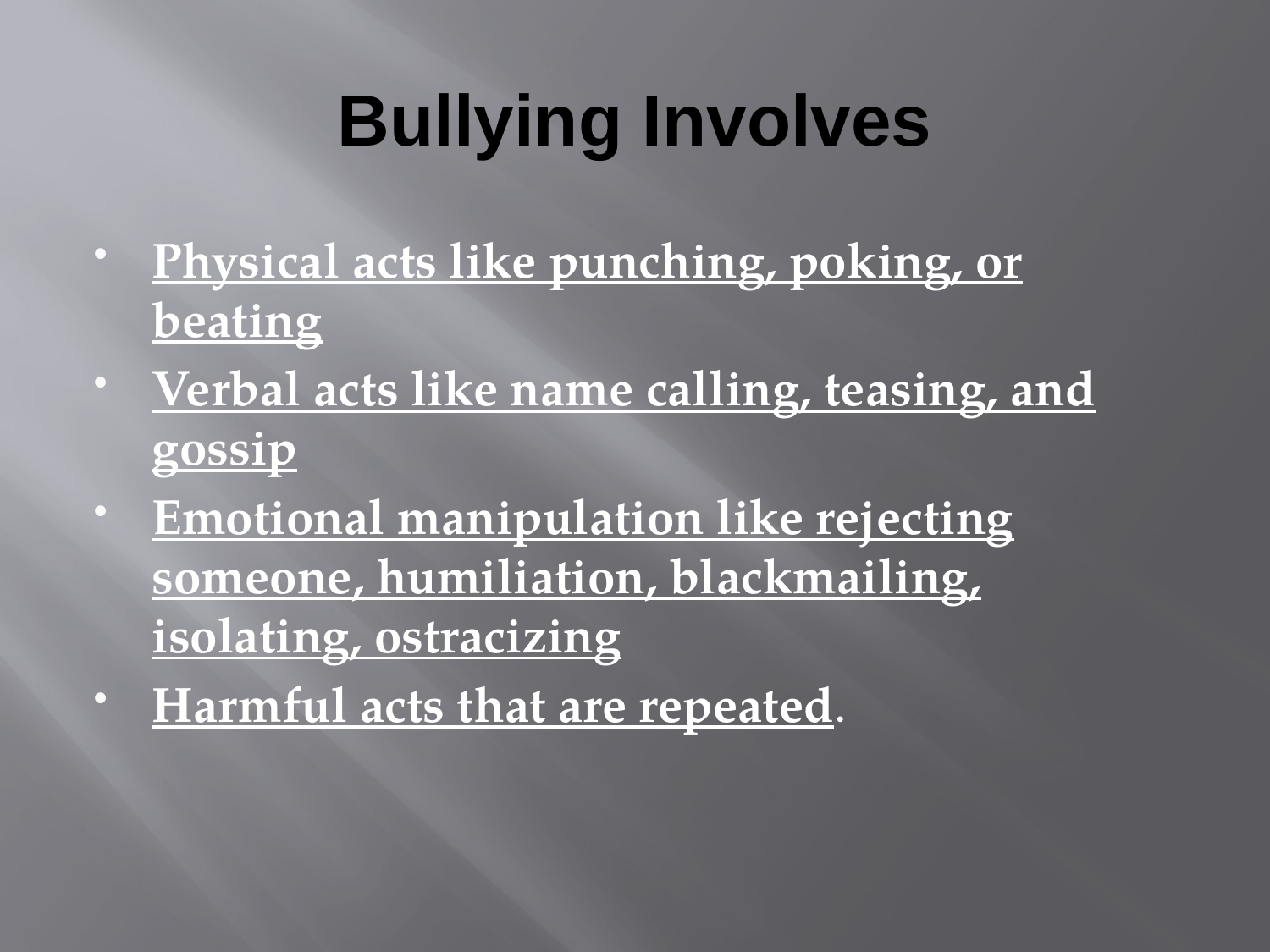

# Bullying Involves
Physical acts like punching, poking, or beating
Verbal acts like name calling, teasing, and gossip
Emotional manipulation like rejecting someone, humiliation, blackmailing, isolating, ostracizing
Harmful acts that are repeated.